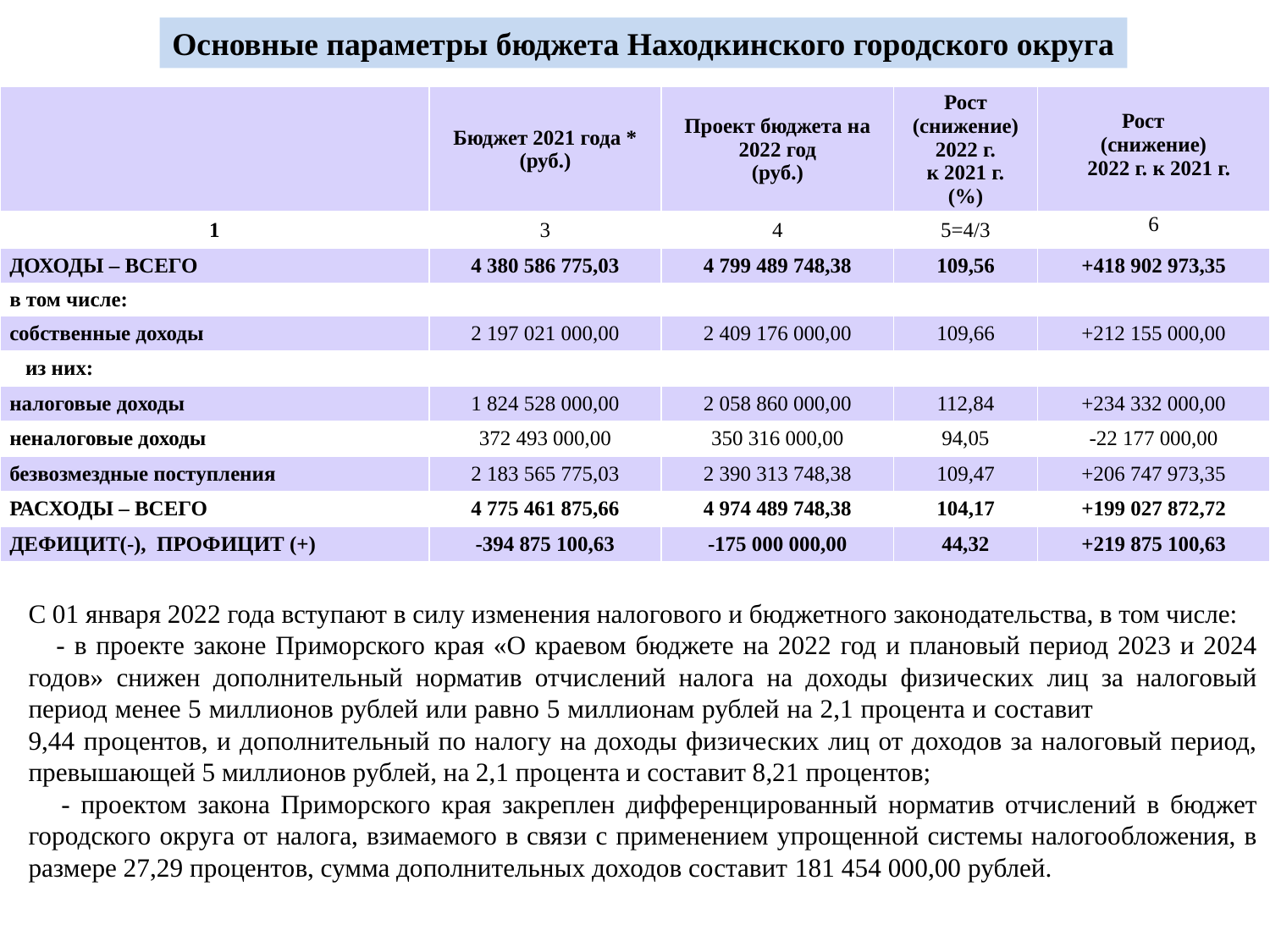

Основные параметры бюджета Находкинского городского округа
|  | Бюджет 2021 года \* (руб.) | Проект бюджета на 2022 год (руб.) | Рост (снижение) 2022 г. к 2021 г. (%) | Рост (снижение) 2022 г. к 2021 г. |
| --- | --- | --- | --- | --- |
| 1 | 3 | 4 | 5=4/3 | 6 |
| ДОХОДЫ – ВСЕГО | 4 380 586 775,03 | 4 799 489 748,38 | 109,56 | +418 902 973,35 |
| в том числе: |  |  |  |  |
| собственные доходы | 2 197 021 000,00 | 2 409 176 000,00 | 109,66 | +212 155 000,00 |
| из них: |  |  |  |  |
| налоговые доходы | 1 824 528 000,00 | 2 058 860 000,00 | 112,84 | +234 332 000,00 |
| неналоговые доходы | 372 493 000,00 | 350 316 000,00 | 94,05 | -22 177 000,00 |
| безвозмездные поступления | 2 183 565 775,03 | 2 390 313 748,38 | 109,47 | +206 747 973,35 |
| РАСХОДЫ – ВСЕГО | 4 775 461 875,66 | 4 974 489 748,38 | 104,17 | +199 027 872,72 |
| ДЕФИЦИТ(-), ПРОФИЦИТ (+) | -394 875 100,63 | -175 000 000,00 | 44,32 | +219 875 100,63 |

С 01 января 2022 года вступают в силу изменения налогового и бюджетного законодательства, в том числе:
   - в проекте законе Приморского края «О краевом бюджете на 2022 год и плановый период 2023 и 2024 годов» снижен дополнительный норматив отчислений налога на доходы физических лиц за налоговый период менее 5 миллионов рублей или равно 5 миллионам рублей на 2,1 процента и составит                       9,44 процентов, и дополнительный по налогу на доходы физических лиц от доходов за налоговый период, превышающей 5 миллионов рублей, на 2,1 процента и составит 8,21 процентов;
   - проектом закона Приморского края закреплен дифференцированный норматив отчислений в бюджет городского округа от налога, взимаемого в связи с применением упрощенной системы налогообложения, в размере 27,29 процентов, сумма дополнительных доходов составит 181 454 000,00 рублей.